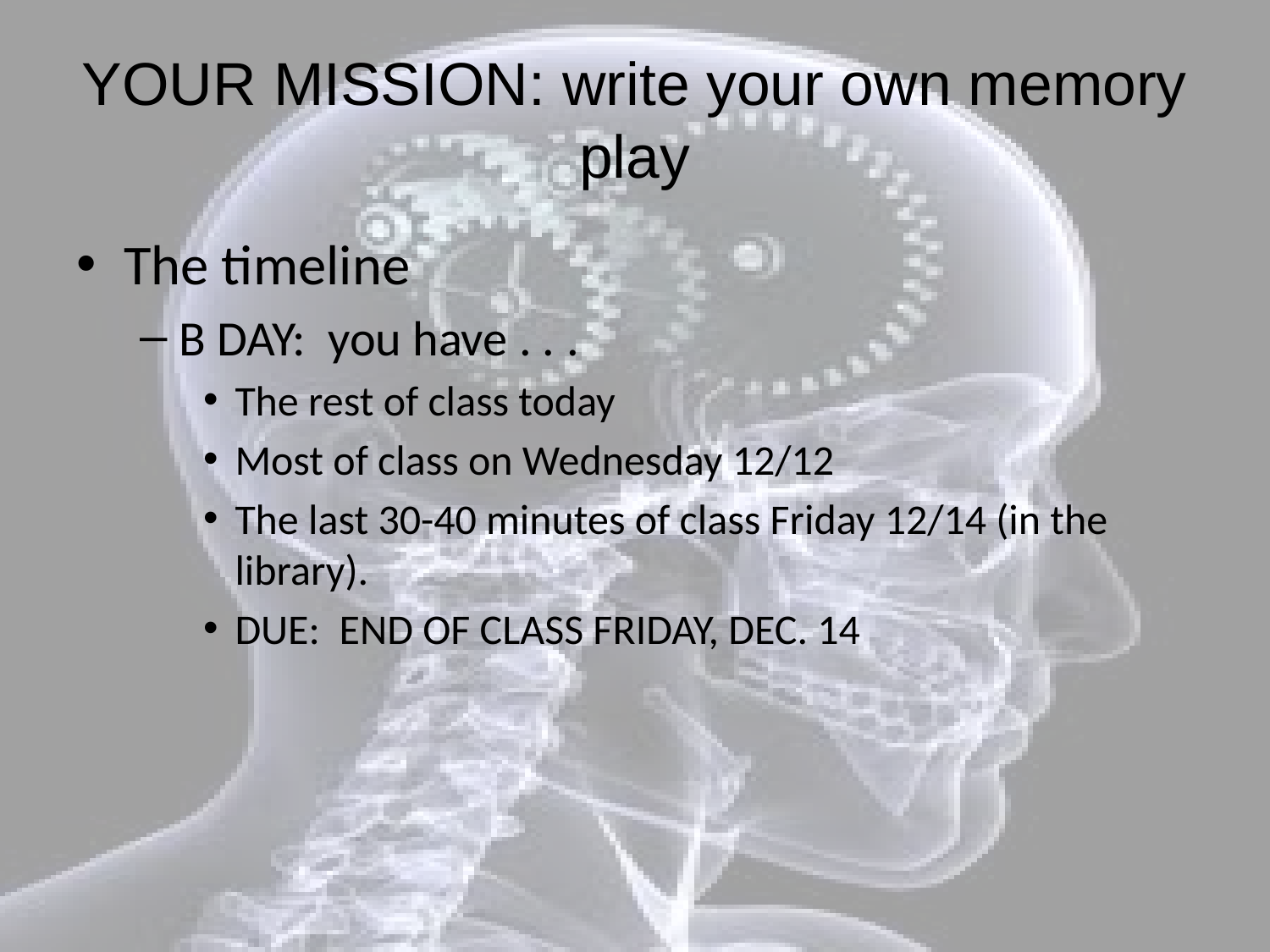

# YOUR MISSION: write your own memory play
The timeline
B DAY:  you have . . .
The rest of class today
Most of class on Wednesday 12/12
The last 30-40 minutes of class Friday 12/14 (in the library).
DUE:  END OF CLASS FRIDAY, DEC. 14